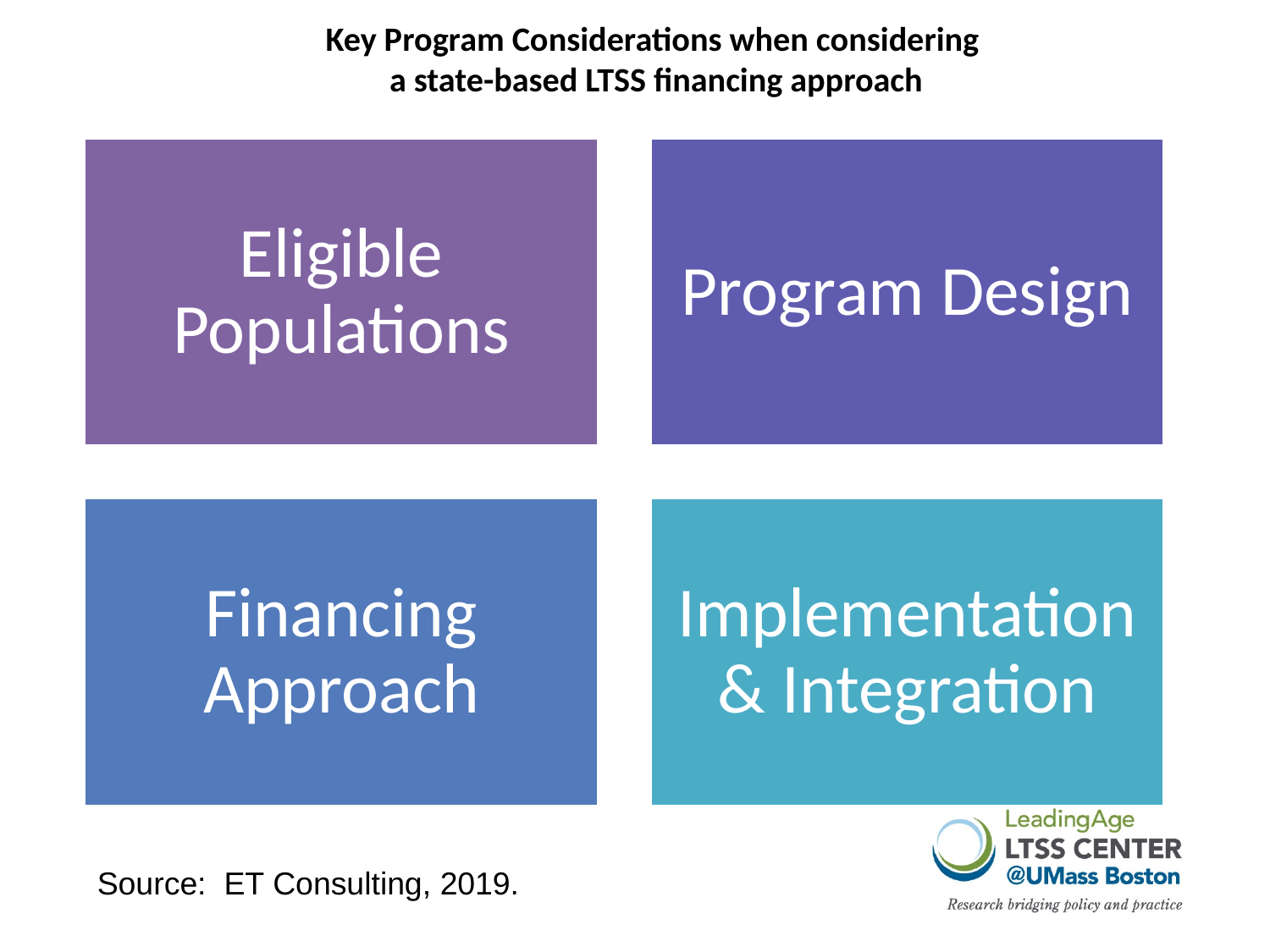

# Key Program Considerations when considering a state-based LTSS financing approach
Eligible Populations
Program Design
Financing Approach
Implementation & Integration
Source:  ET Consulting, 2019.
35